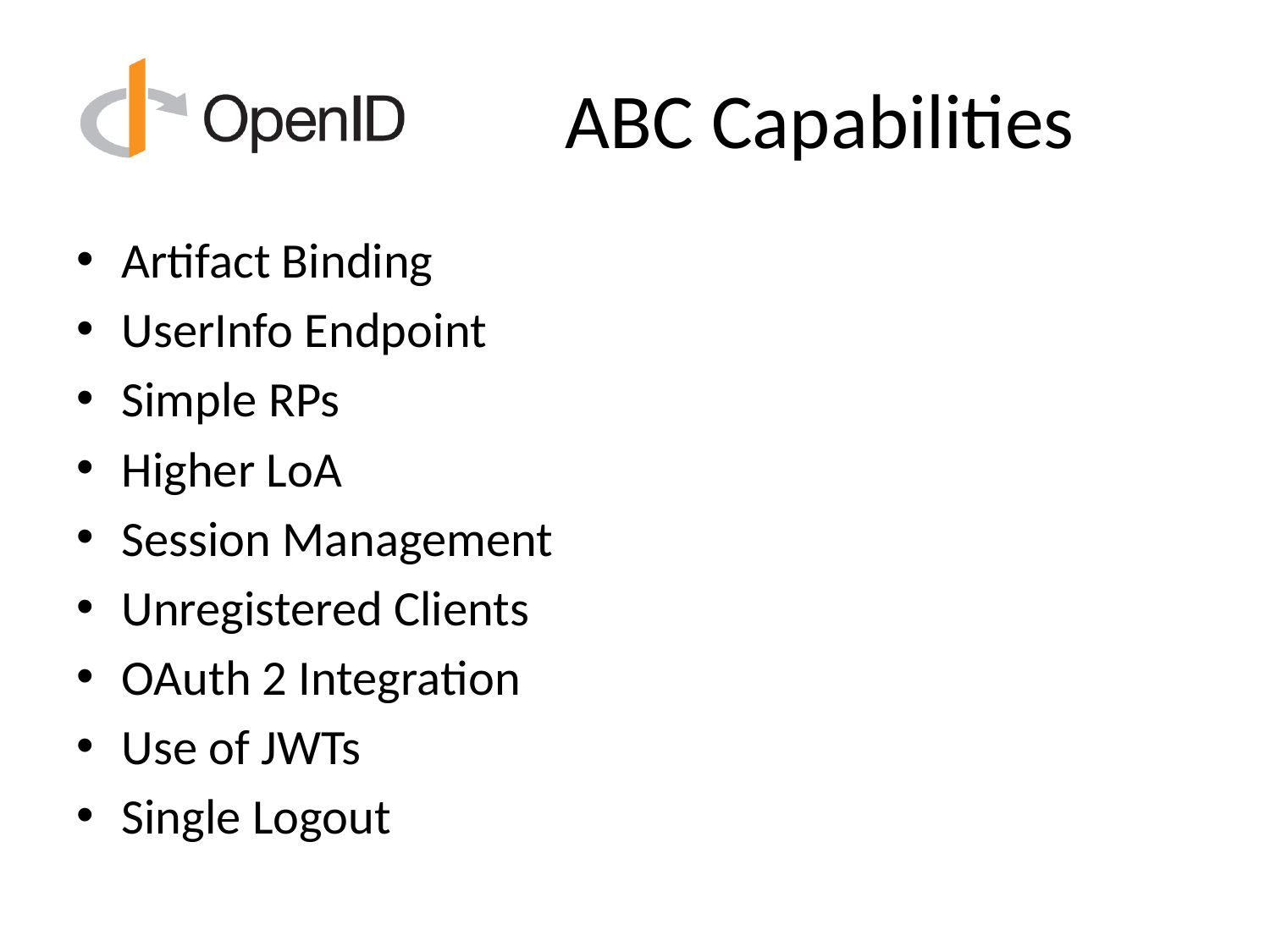

# ABC Capabilities
Artifact Binding
UserInfo Endpoint
Simple RPs
Higher LoA
Session Management
Unregistered Clients
OAuth 2 Integration
Use of JWTs
Single Logout